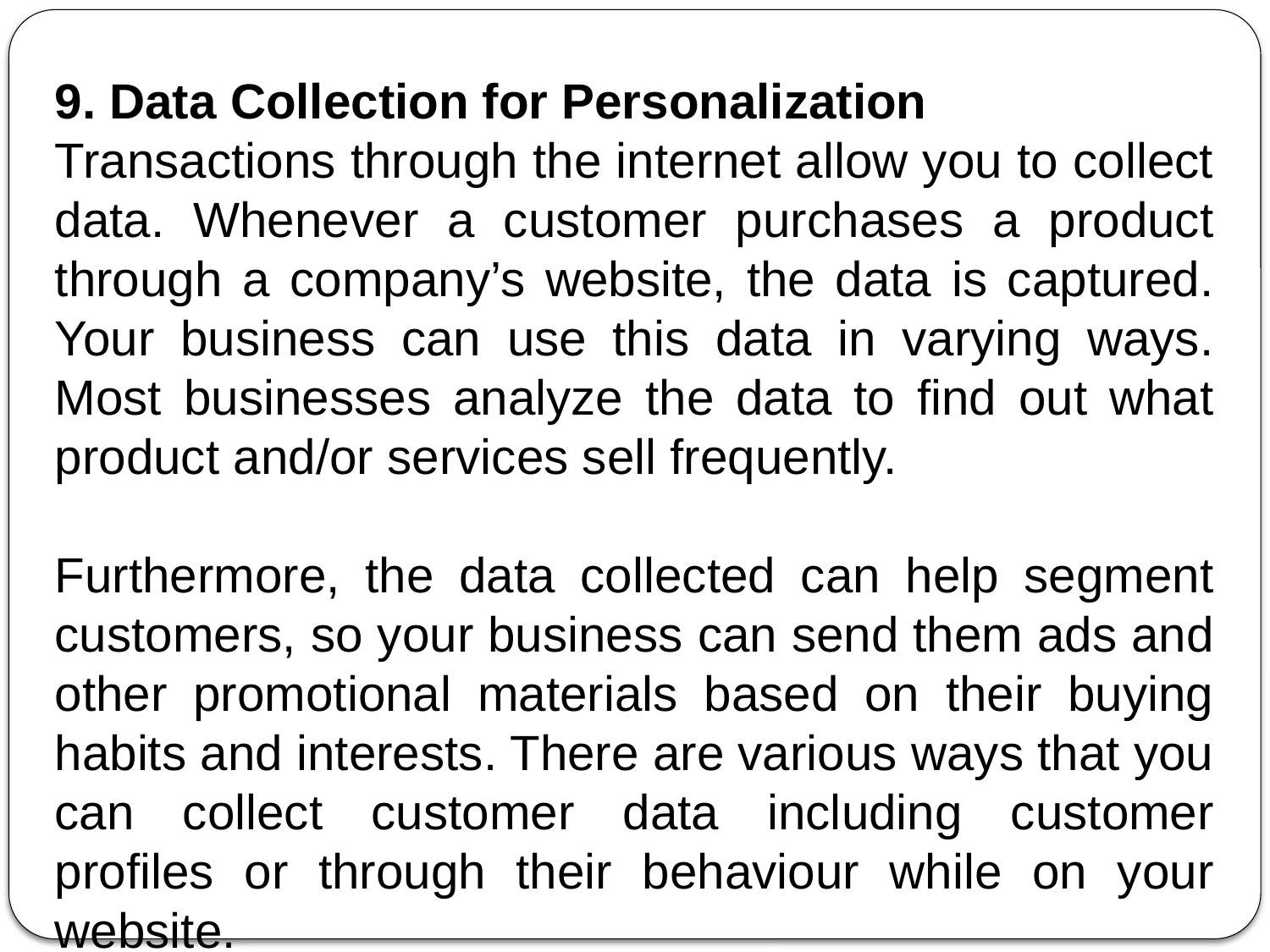

9. Data Collection for Personalization
Transactions through the internet allow you to collect data. Whenever a customer purchases a product through a company’s website, the data is captured. Your business can use this data in varying ways. Most businesses analyze the data to find out what product and/or services sell frequently.

Furthermore, the data collected can help segment customers, so your business can send them ads and other promotional materials based on their buying habits and interests. There are various ways that you can collect customer data including customer profiles or through their behaviour while on your website.